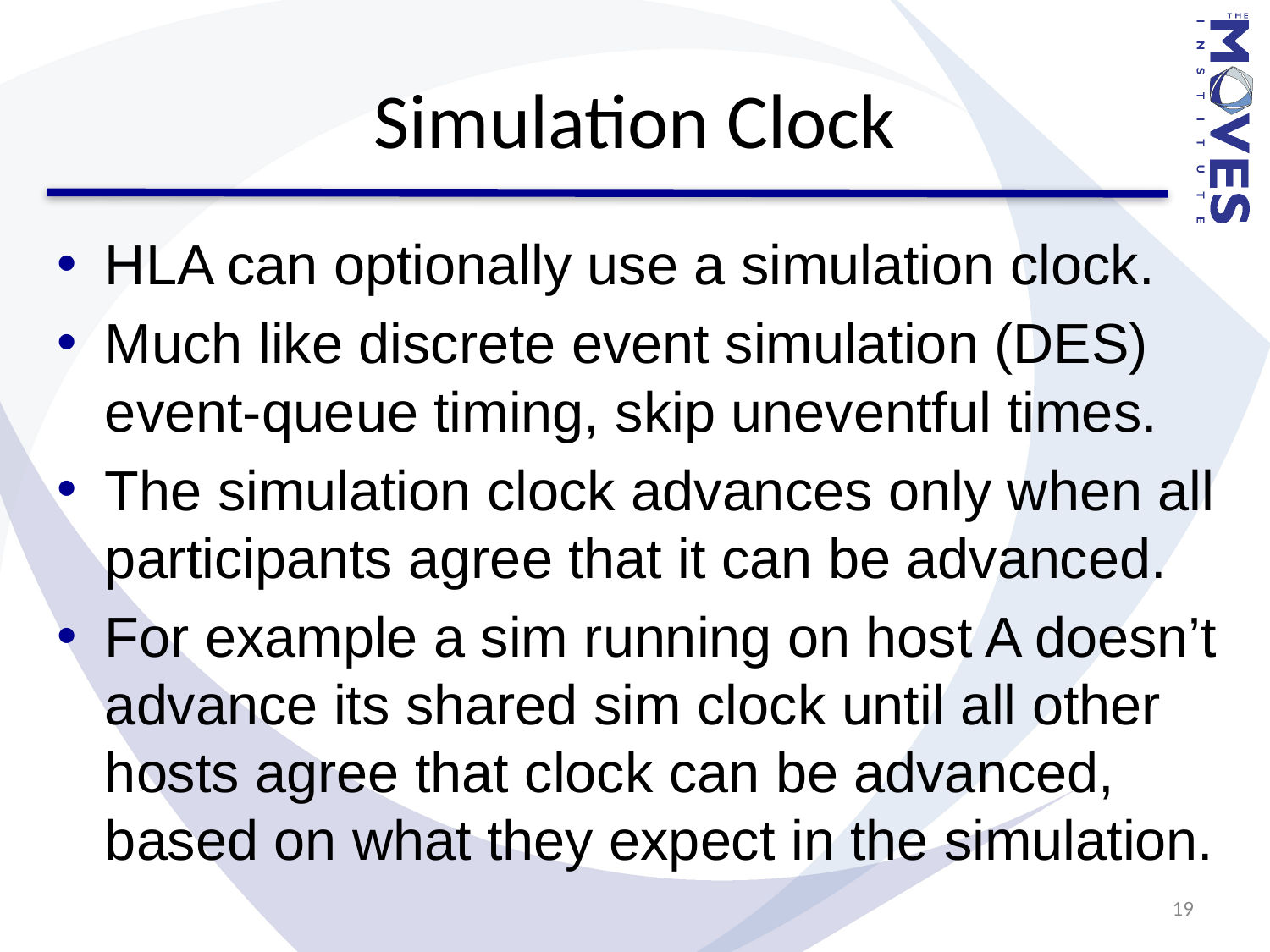

# Simulation Clock
HLA can optionally use a simulation clock.
Much like discrete event simulation (DES) event-queue timing, skip uneventful times.
The simulation clock advances only when all participants agree that it can be advanced.
For example a sim running on host A doesn’t advance its shared sim clock until all other hosts agree that clock can be advanced, based on what they expect in the simulation.
19